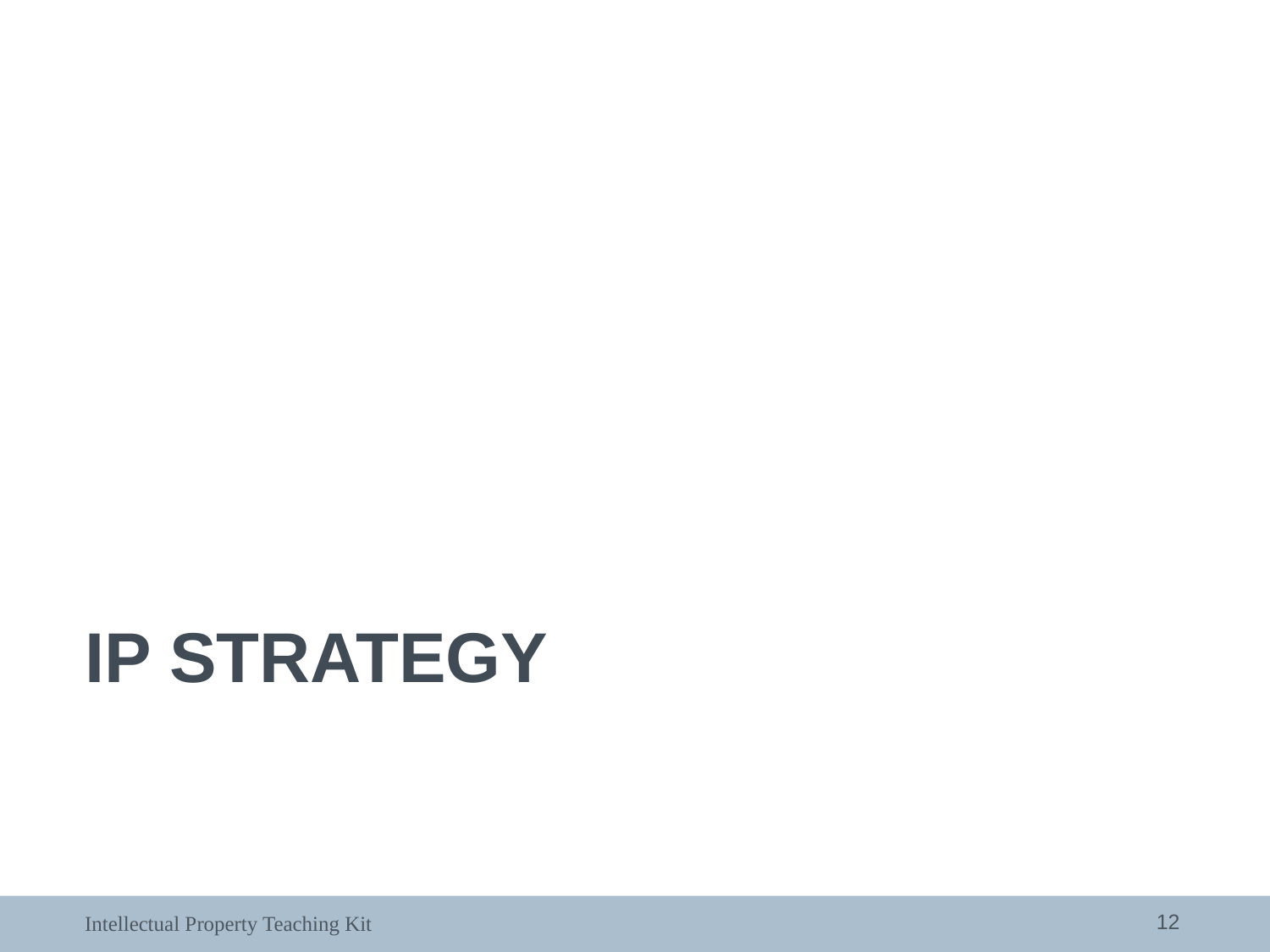

# IP STRATEGY
12
Intellectual Property Teaching Kit